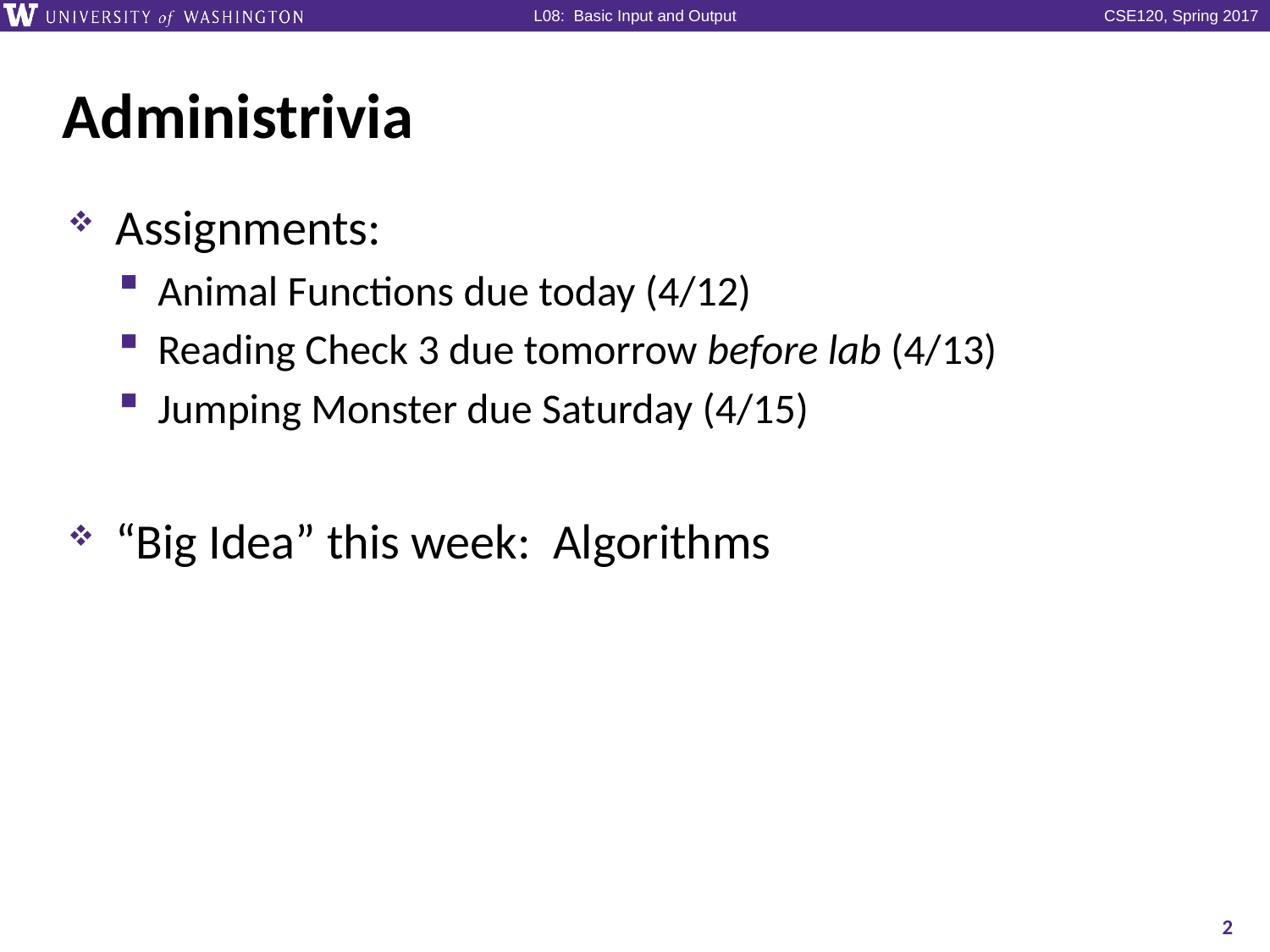

# Administrivia
Assignments:
Animal Functions due today (4/12)
Reading Check 3 due tomorrow before lab (4/13)
Jumping Monster due Saturday (4/15)

“Big Idea” this week:  Algorithms
2